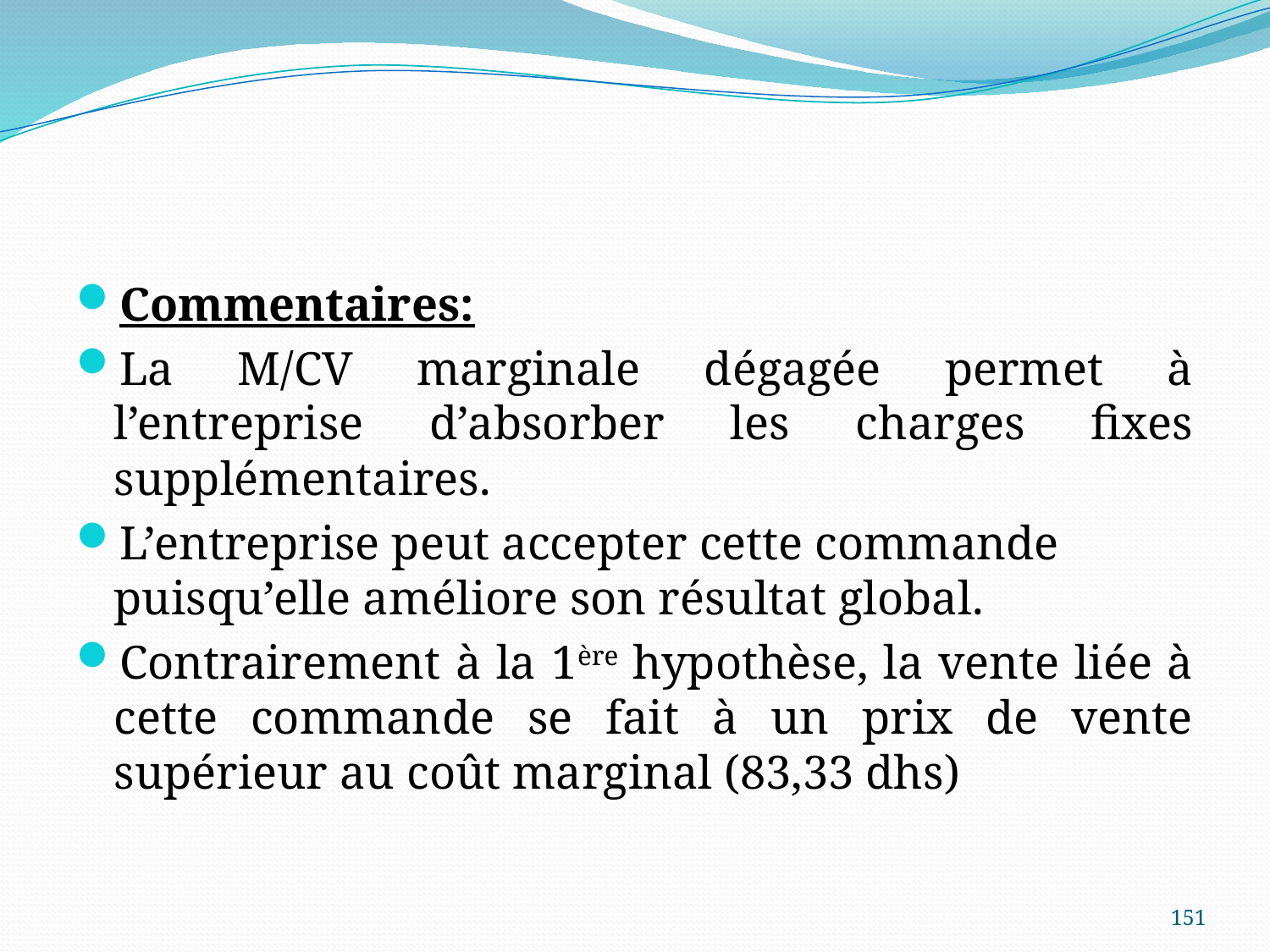

#
Commentaires:
La M/CV marginale dégagée permet à l’entreprise d’absorber les charges fixes supplémentaires.
L’entreprise peut accepter cette commande puisqu’elle améliore son résultat global.
Contrairement à la 1ère hypothèse, la vente liée à cette commande se fait à un prix de vente supérieur au coût marginal (83,33 dhs)

151